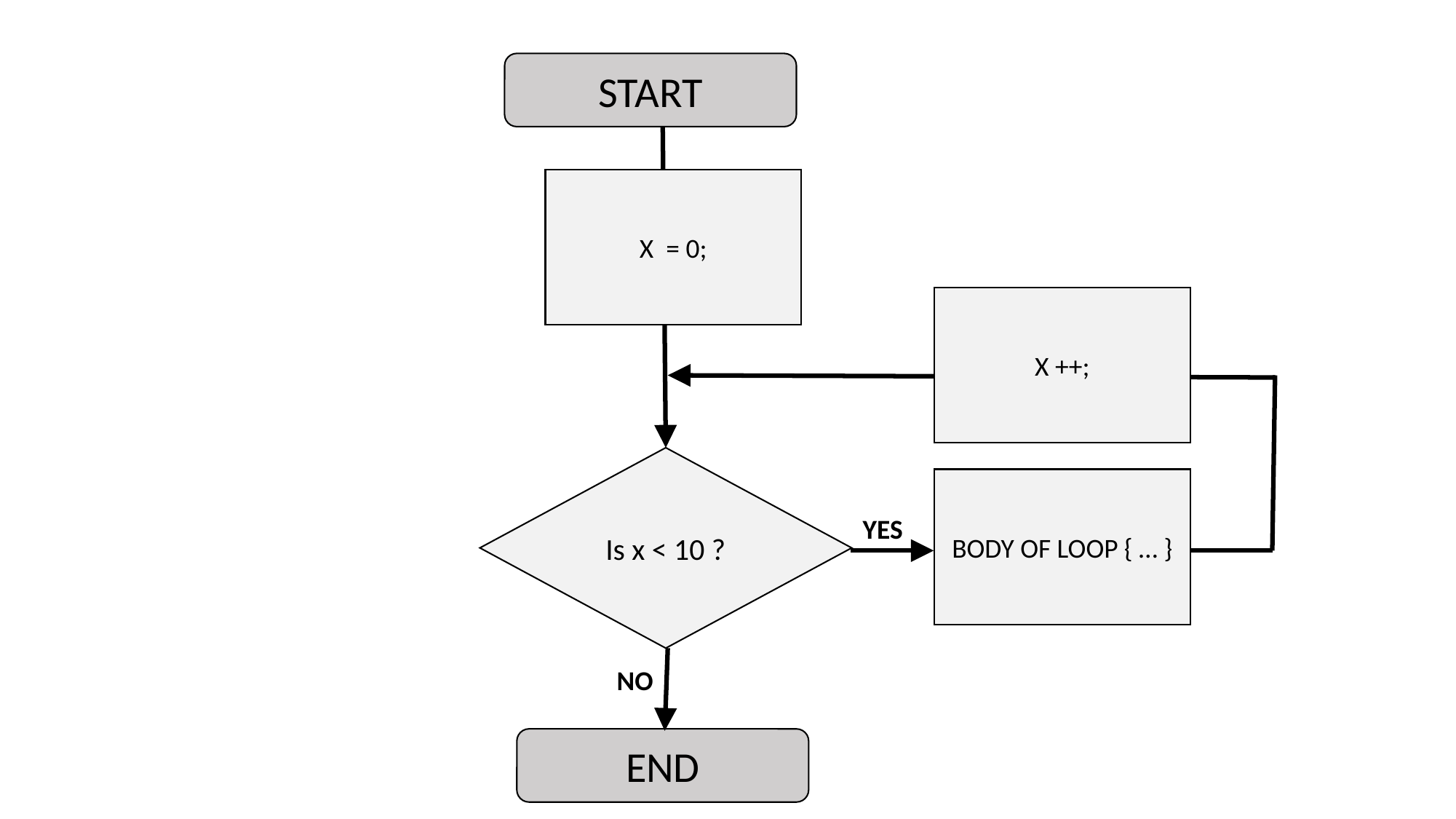

START

X  = 0;

X ++;

Is x < 10 ?

BODY OF LOOP { … }

YES
NO
END